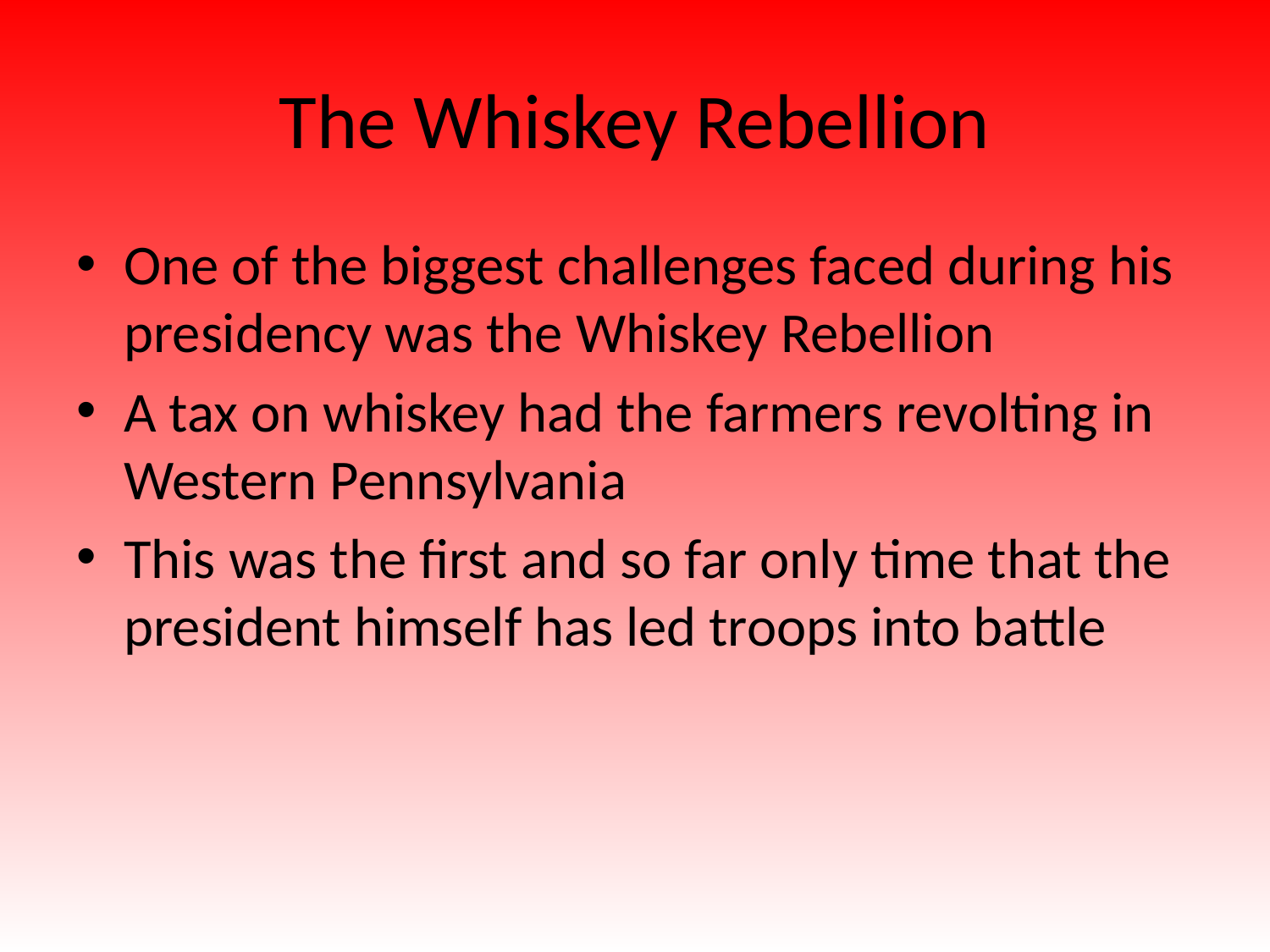

# The Whiskey Rebellion
One of the biggest challenges faced during his presidency was the Whiskey Rebellion
A tax on whiskey had the farmers revolting in Western Pennsylvania
This was the first and so far only time that the president himself has led troops into battle